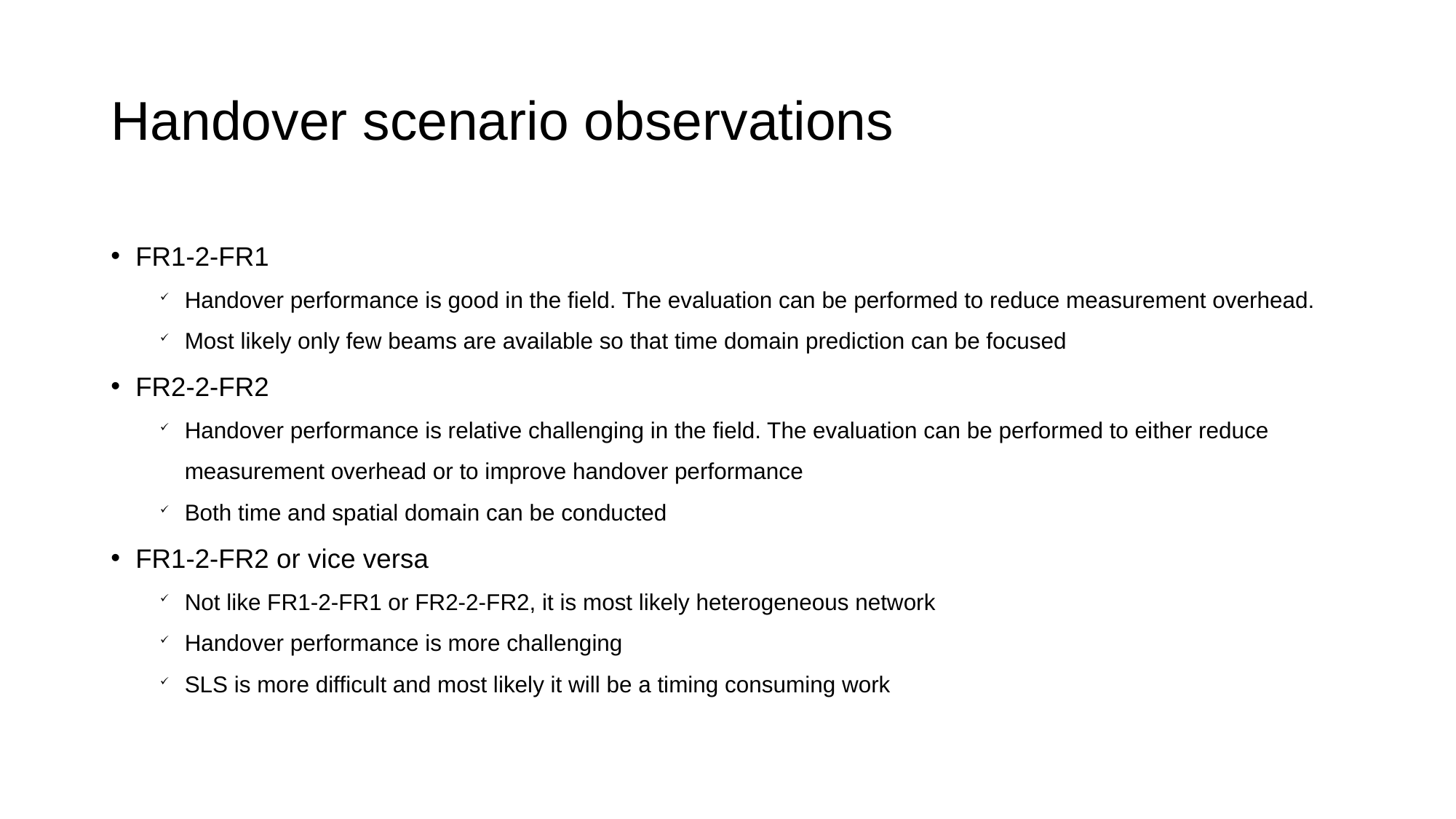

# Handover scenario observations
FR1-2-FR1
Handover performance is good in the field. The evaluation can be performed to reduce measurement overhead.
Most likely only few beams are available so that time domain prediction can be focused
FR2-2-FR2
Handover performance is relative challenging in the field. The evaluation can be performed to either reduce measurement overhead or to improve handover performance
Both time and spatial domain can be conducted
FR1-2-FR2 or vice versa
Not like FR1-2-FR1 or FR2-2-FR2, it is most likely heterogeneous network
Handover performance is more challenging
SLS is more difficult and most likely it will be a timing consuming work